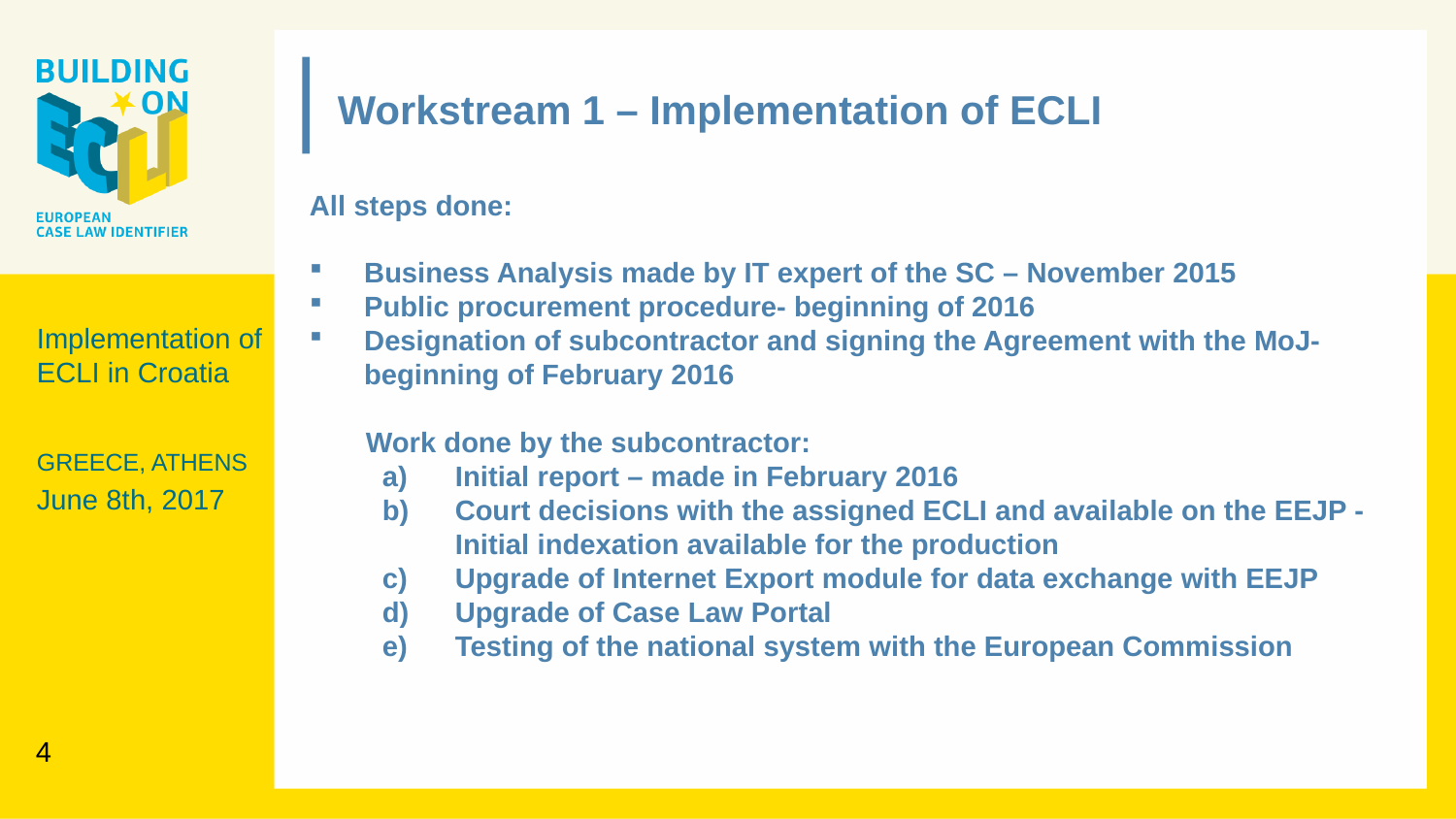

Workstream 1 – Implementation of ECLI
All steps done:

Business Analysis made by IT expert of the SC – November 2015
Public procurement procedure- beginning of 2016
Designation of subcontractor and signing the Agreement with the MoJ- beginning of February 2016

       Work done by the subcontractor:
Initial report – made in February 2016
Court decisions with the assigned ECLI and available on the EEJP - Initial indexation available for the production
Upgrade of Internet Export module for data exchange with EEJP
Upgrade of Case Law Portal
Testing of the national system with the European Commission
Implementation of ECLI in Croatia
GREECE, ATHENS
June 8th, 2017
4